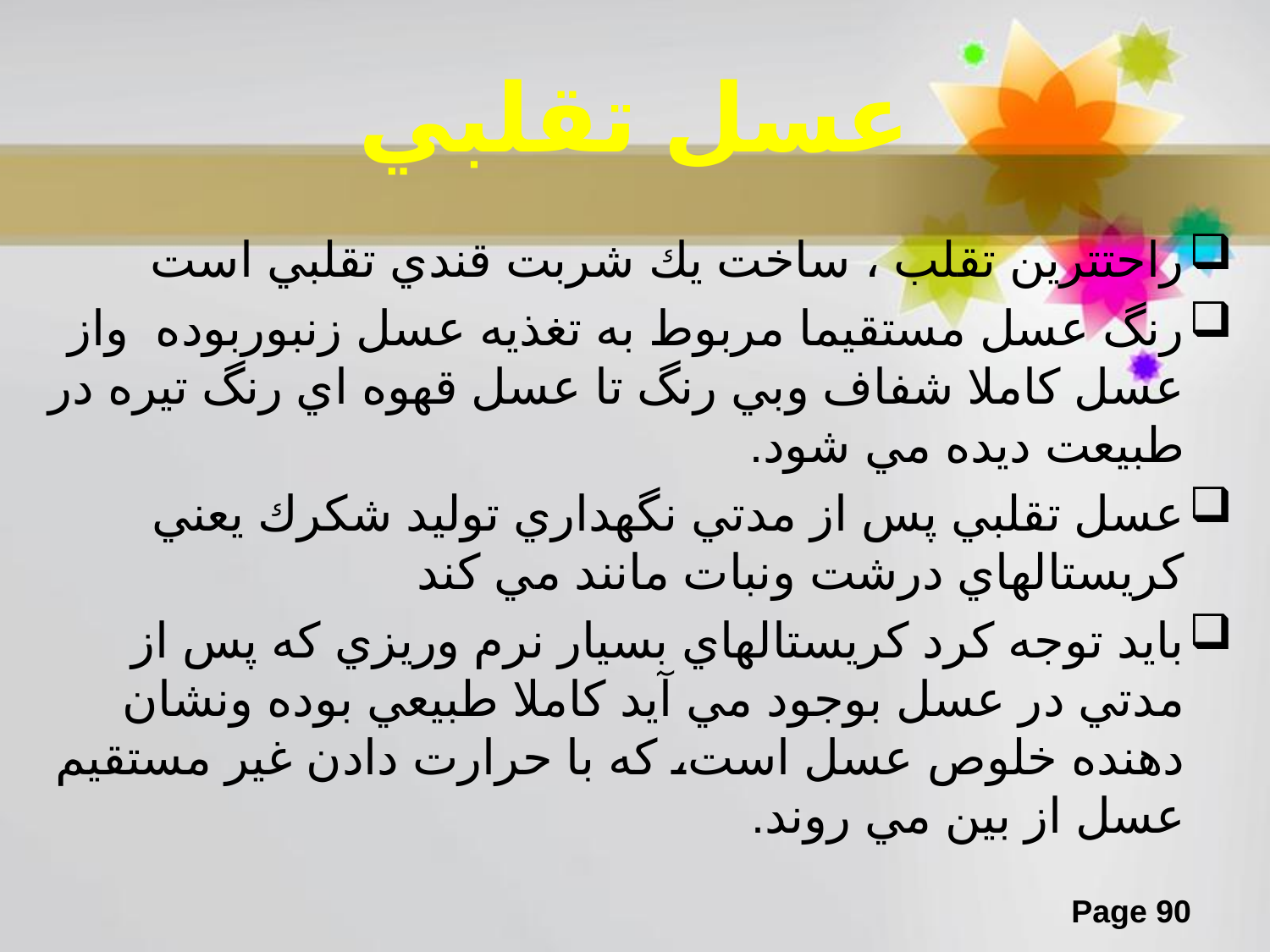

# عسل تقلبي
راحتترين تقلب ، ساخت يك شربت قندي تقلبي است
رنگ عسل مستقيما مربوط به تغذيه عسل زنبوربوده  واز عسل كاملا شفاف وبي رنگ تا عسل قهوه اي رنگ تيره در طبيعت ديده مي شود.
عسل تقلبي پس از مدتي نگهداري توليد شكرك يعني كريستالهاي درشت ونبات مانند مي كند
بايد توجه كرد كريستالهاي بسيار نرم وريزي كه پس از مدتي در عسل بوجود مي آيد كاملا طبيعي بوده ونشان دهنده خلوص عسل است، كه با حرارت دادن غير مستقيم عسل از بين مي روند.